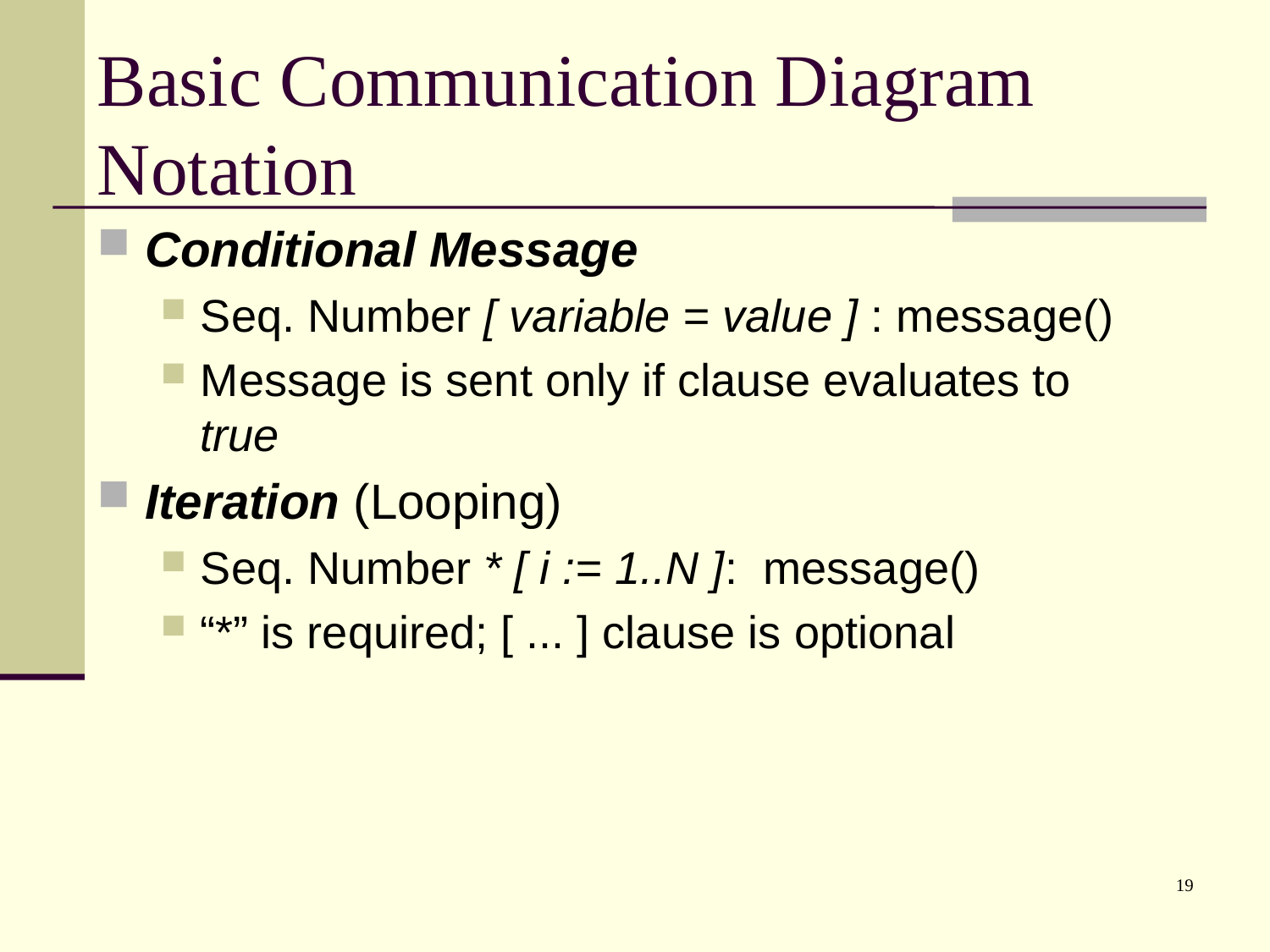

# Basic Communication Diagram Notation
Conditional Message
Seq. Number [ variable = value ] : message()
Message is sent only if clause evaluates to true
Iteration (Looping)
Seq. Number * [ i := 1..N ]:  message()
“*” is required; [ ... ] clause is optional

19